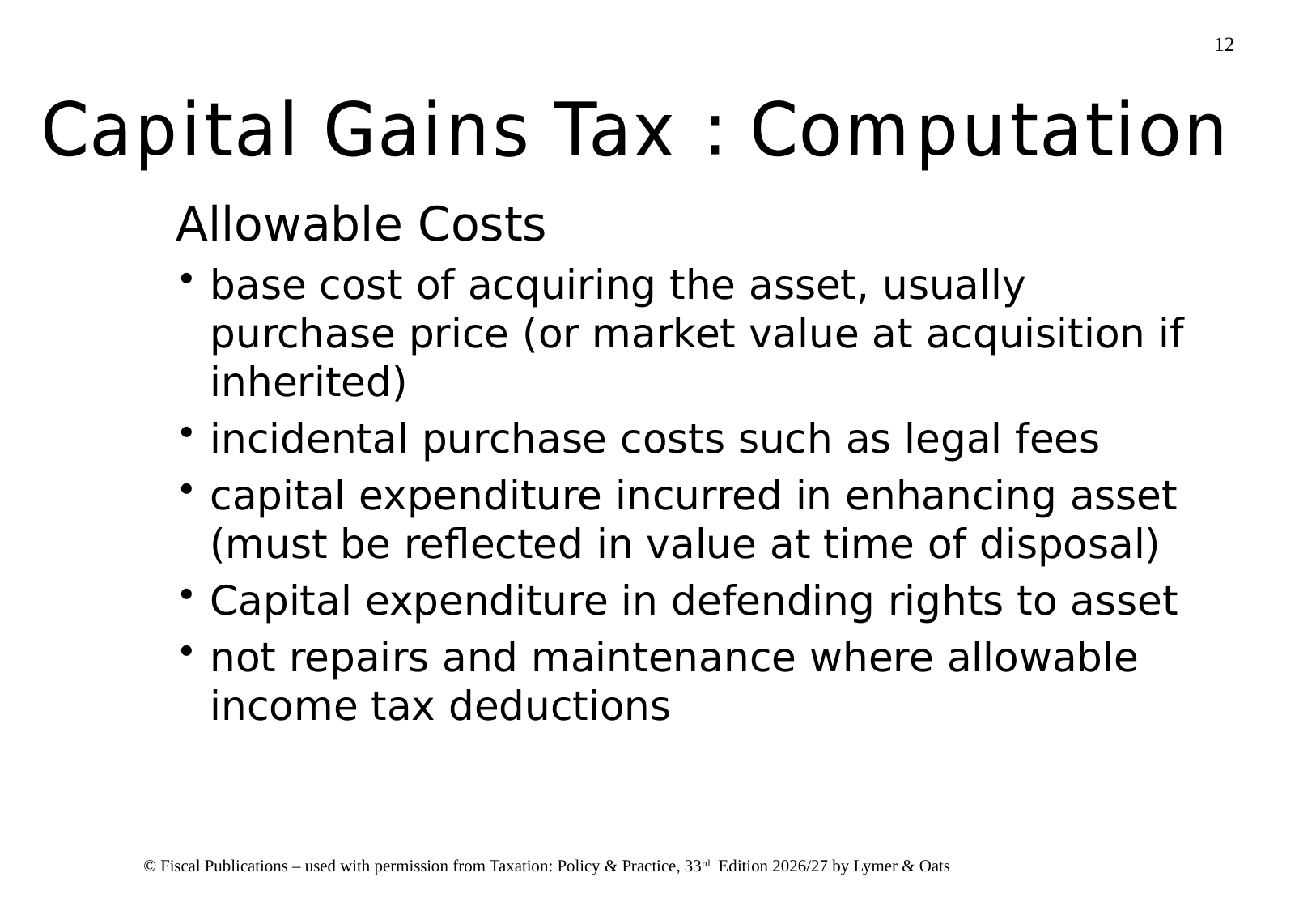

# Capital Gains Tax : Computation
Allowable Costs
base cost of acquiring the asset, usually purchase price (or market value at acquisition if inherited)
incidental purchase costs such as legal fees
capital expenditure incurred in enhancing asset (must be reflected in value at time of disposal)
Capital expenditure in defending rights to asset
not repairs and maintenance where allowable income tax deductions